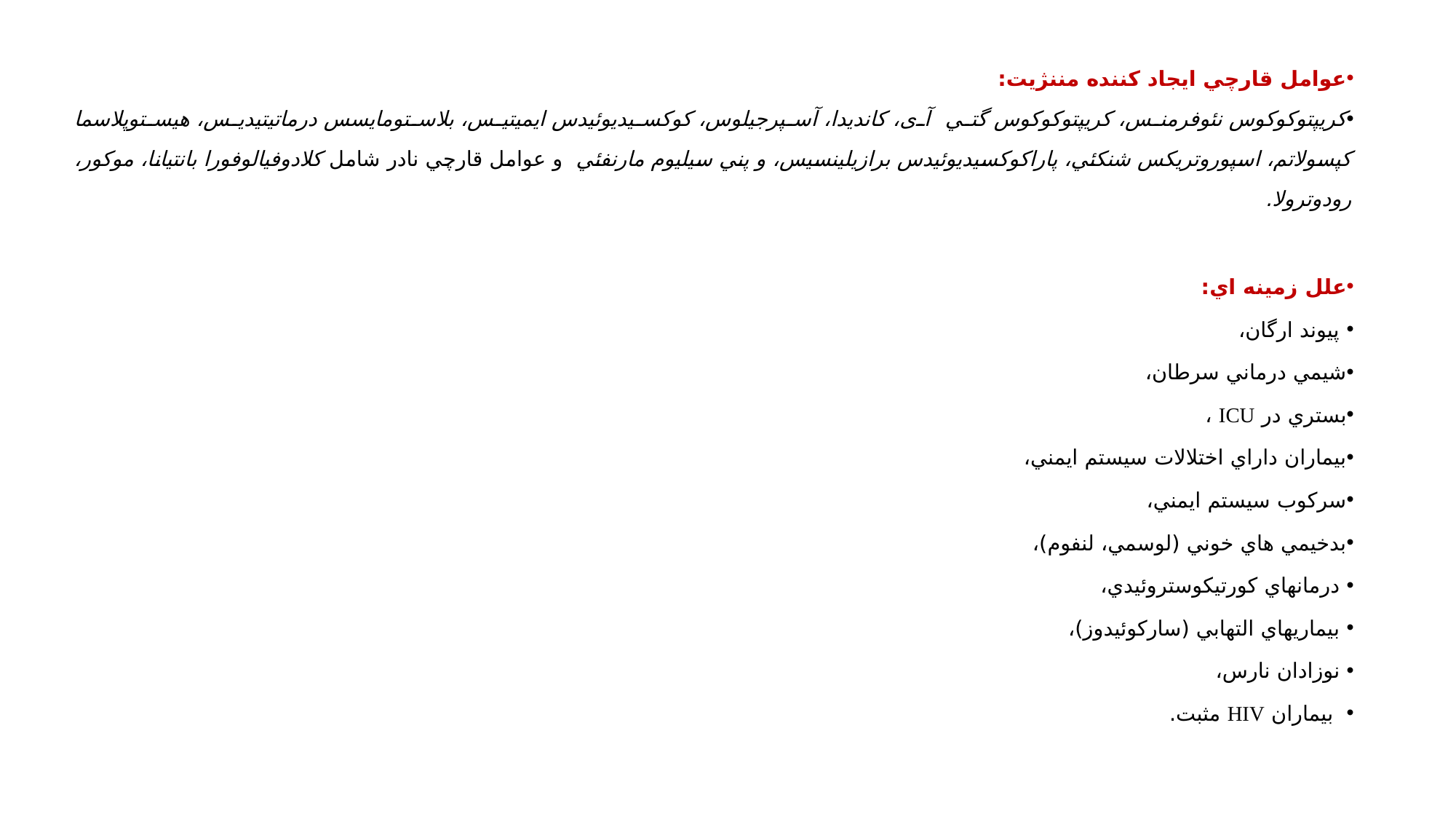

عوامل قارچي ايجاد كننده مننژيت:
كريپتوكوكوس نئوفرمنس، كريپتوكوكوس گتي آی، كانديدا، آسپرجيلوس، كوكسيديوئيدس ايميتيس، بلاستومايسس درماتيتيديس، هيستوپلاسما كپسولاتم، اسپوروتريكس شنكئي، پاراكوكسيديوئيدس برازيلينسيس، و پني سيليوم مارنفئي  و عوامل قارچي نادر شامل كلادوفيالوفورا بانتيانا، موكور، رودوترولا.

علل زمينه اي:
 پيوند ارگان،
شيمي درماني سرطان،
بستري در ICU ،
بيماران داراي اختلالات سيستم ايمني،
سركوب سيستم ايمني،
بدخيمي هاي خوني (لوسمي، لنفوم)،
 درمانهاي كورتيكوستروئيدي،
 بيماريهاي التهابي (ساركوئيدوز)،
 نوزادان نارس،
  بيماران HIV مثبت.